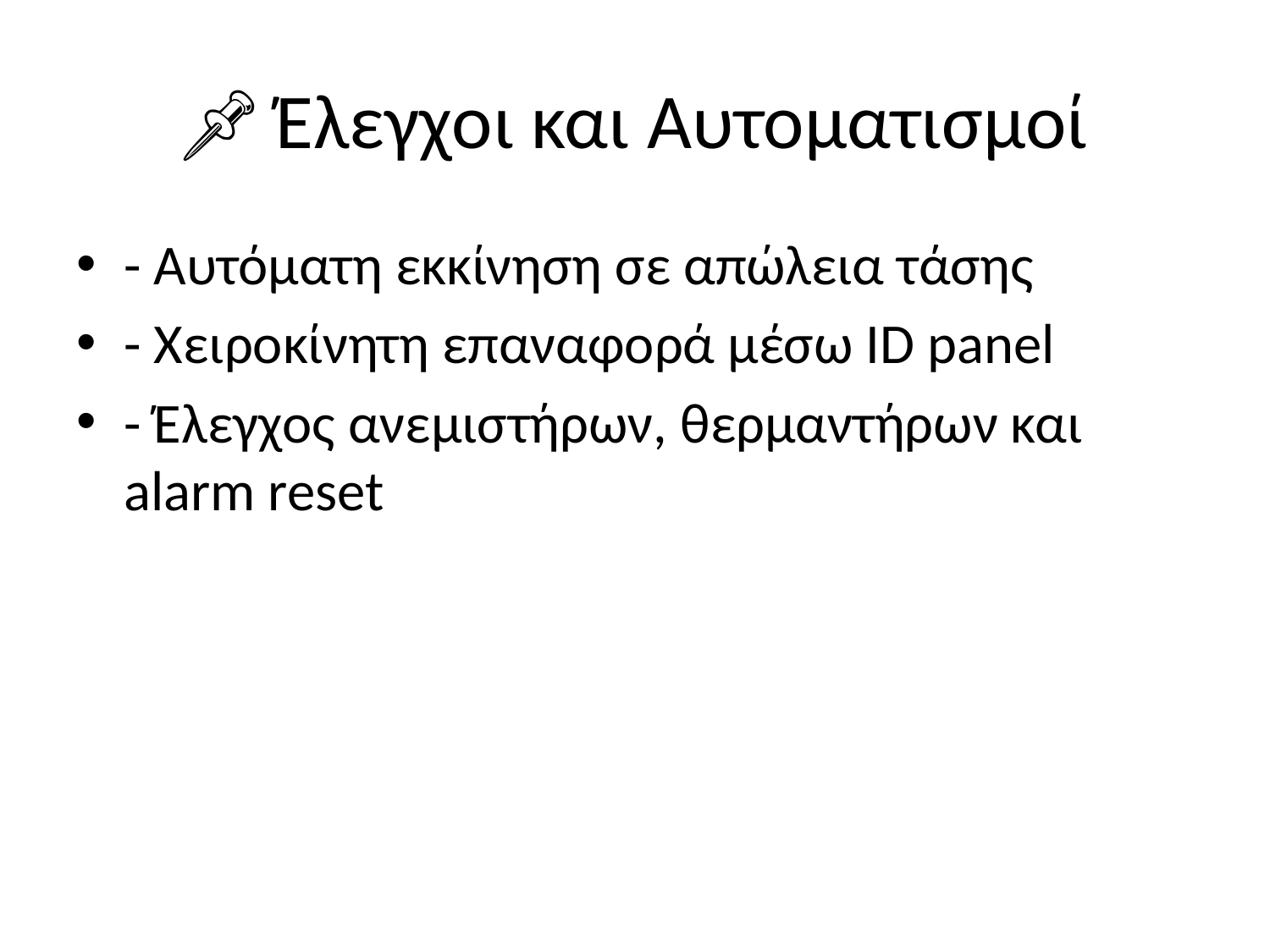

# 📌 Έλεγχοι και Αυτοματισμοί
- Αυτόματη εκκίνηση σε απώλεια τάσης
- Χειροκίνητη επαναφορά μέσω ID panel
- Έλεγχος ανεμιστήρων, θερμαντήρων και alarm reset